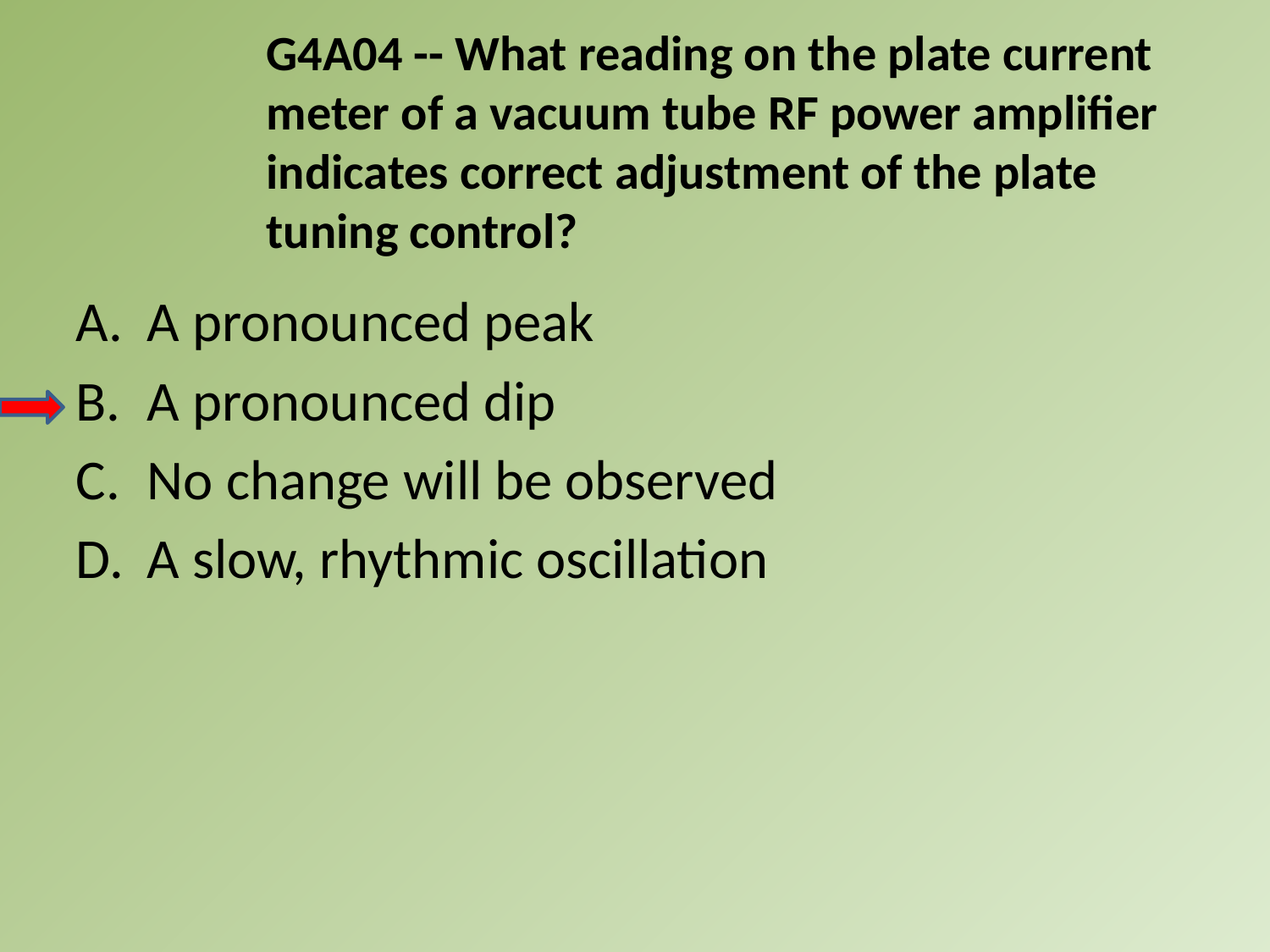

G4A04 -- What reading on the plate current meter of a vacuum tube RF power amplifier indicates correct adjustment of the plate tuning control?
A.	A pronounced peak
B.	A pronounced dip
C.	No change will be observed
D.	A slow, rhythmic oscillation